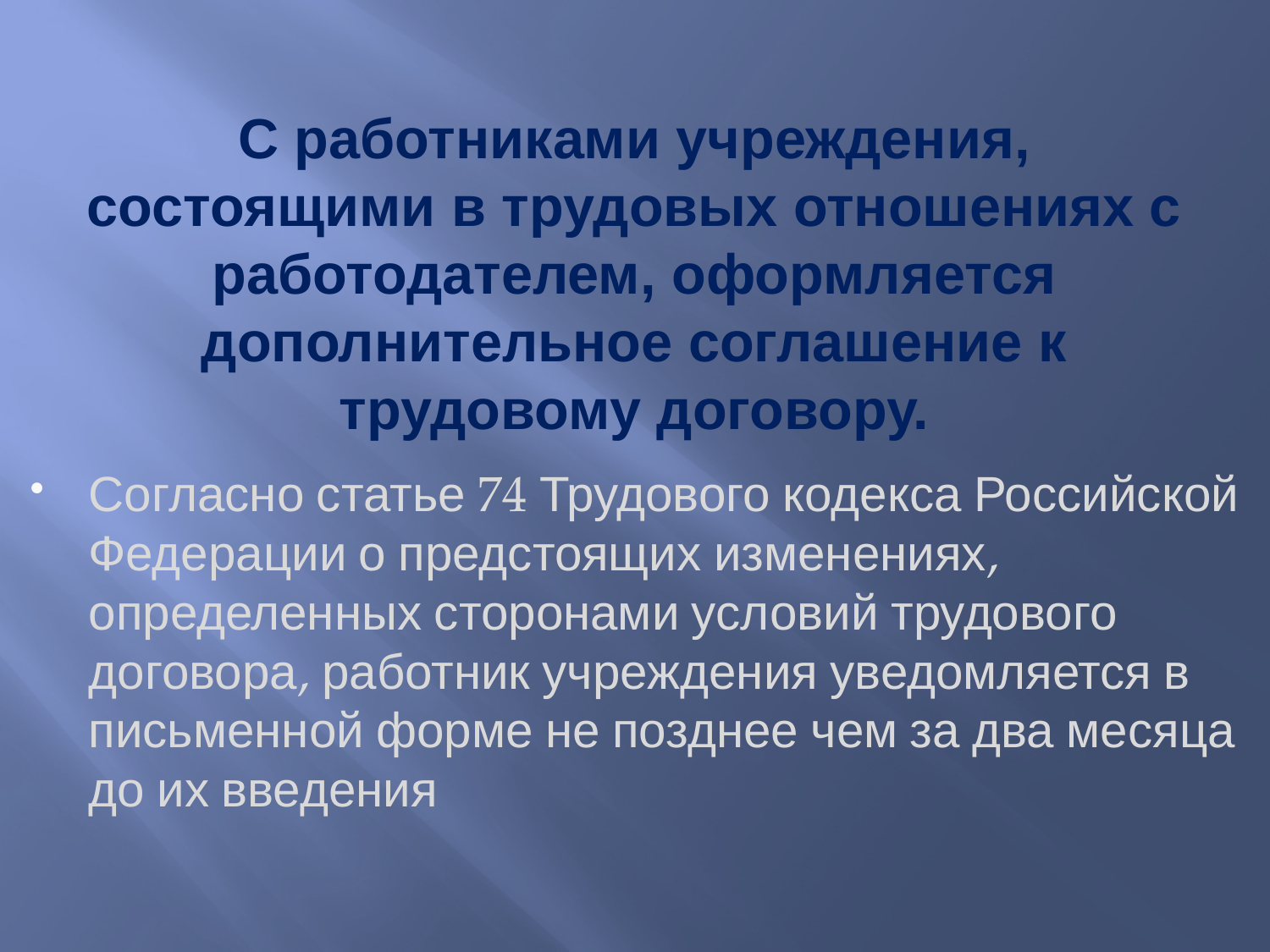

# С работниками учреждения, состоящими в трудовых отношениях с работодателем, оформляется дополнительное соглашение к трудовому договору.
Согласно статье 74 Трудового кодекса Российской Федерации о предстоящих изменениях, определенных сторонами условий трудового договора, работник учреждения уведомляется в письменной форме не позднее чем за два месяца до их введения